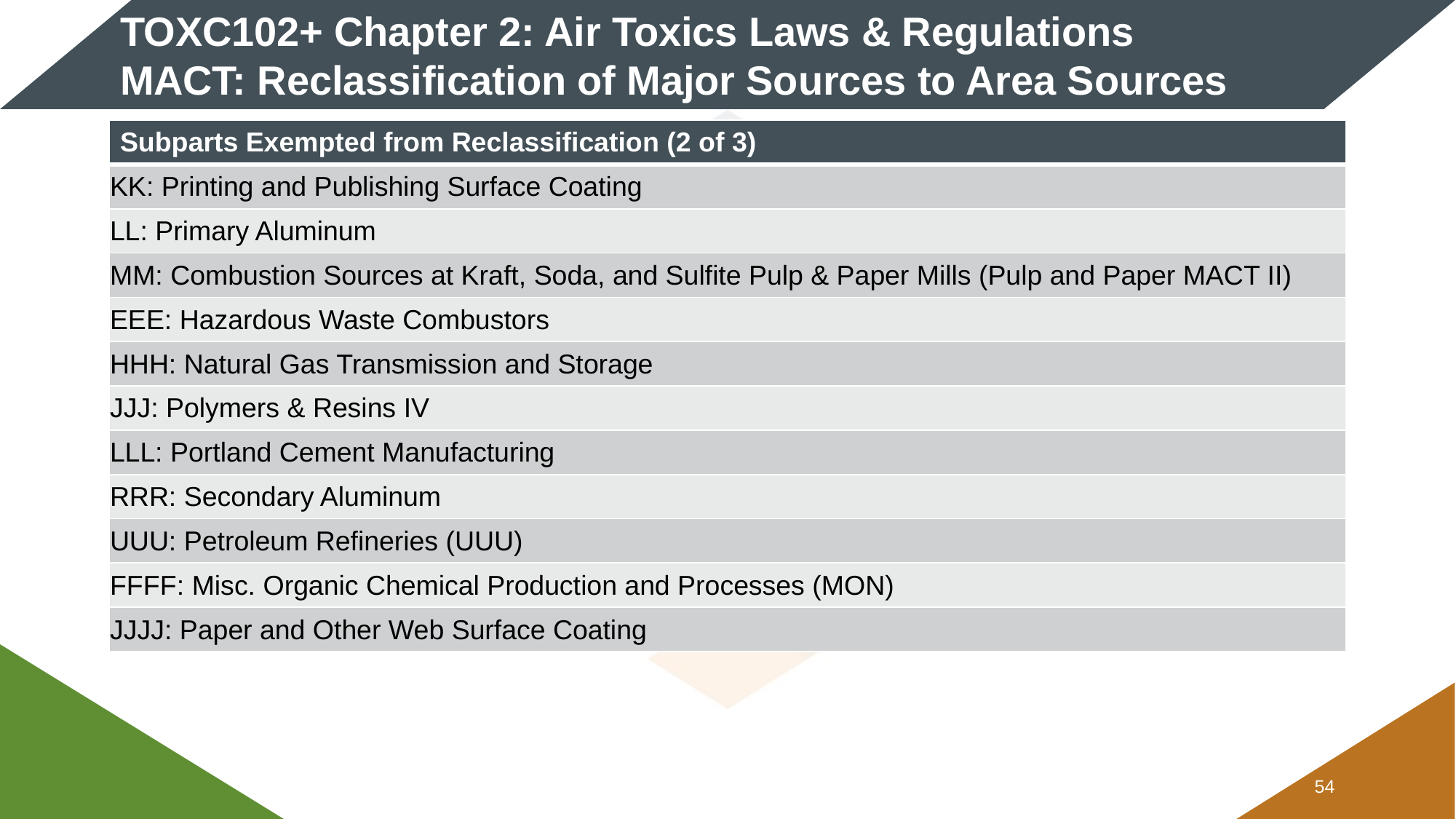

# TOXC102+ Chapter 2: Air Toxics Laws & Regulations MACT: Reclassification of Major Sources to Area Sources
| Subparts Exempted from Reclassification (2 of 3) |
| --- |
| KK: Printing and Publishing Surface Coating |
| LL: Primary Aluminum |
| MM: Combustion Sources at Kraft, Soda, and Sulfite Pulp & Paper Mills (Pulp and Paper MACT II) |
| EEE: Hazardous Waste Combustors |
| HHH: Natural Gas Transmission and Storage |
| JJJ: Polymers & Resins IV |
| LLL: Portland Cement Manufacturing |
| RRR: Secondary Aluminum |
| UUU: Petroleum Refineries (UUU) |
| FFFF: Misc. Organic Chemical Production and Processes (MON) |
| JJJJ: Paper and Other Web Surface Coating |
54